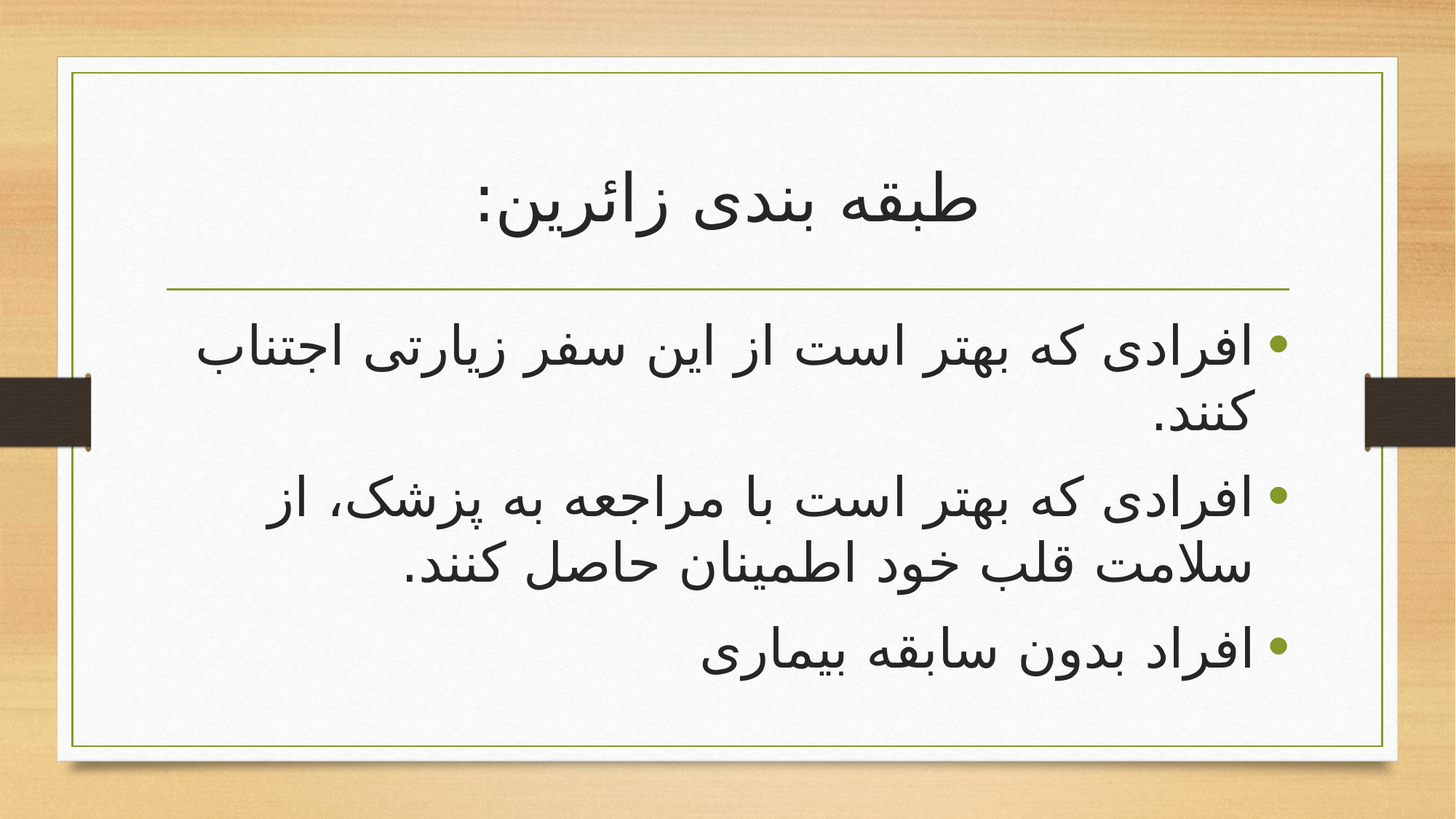

# طبقه بندی زائرین:
افرادی که بهتر است از این سفر زیارتی اجتناب کنند.
افرادی که بهتر است با مراجعه به پزشک، از سلامت قلب خود اطمینان حاصل کنند.
افراد بدون سابقه بیماری